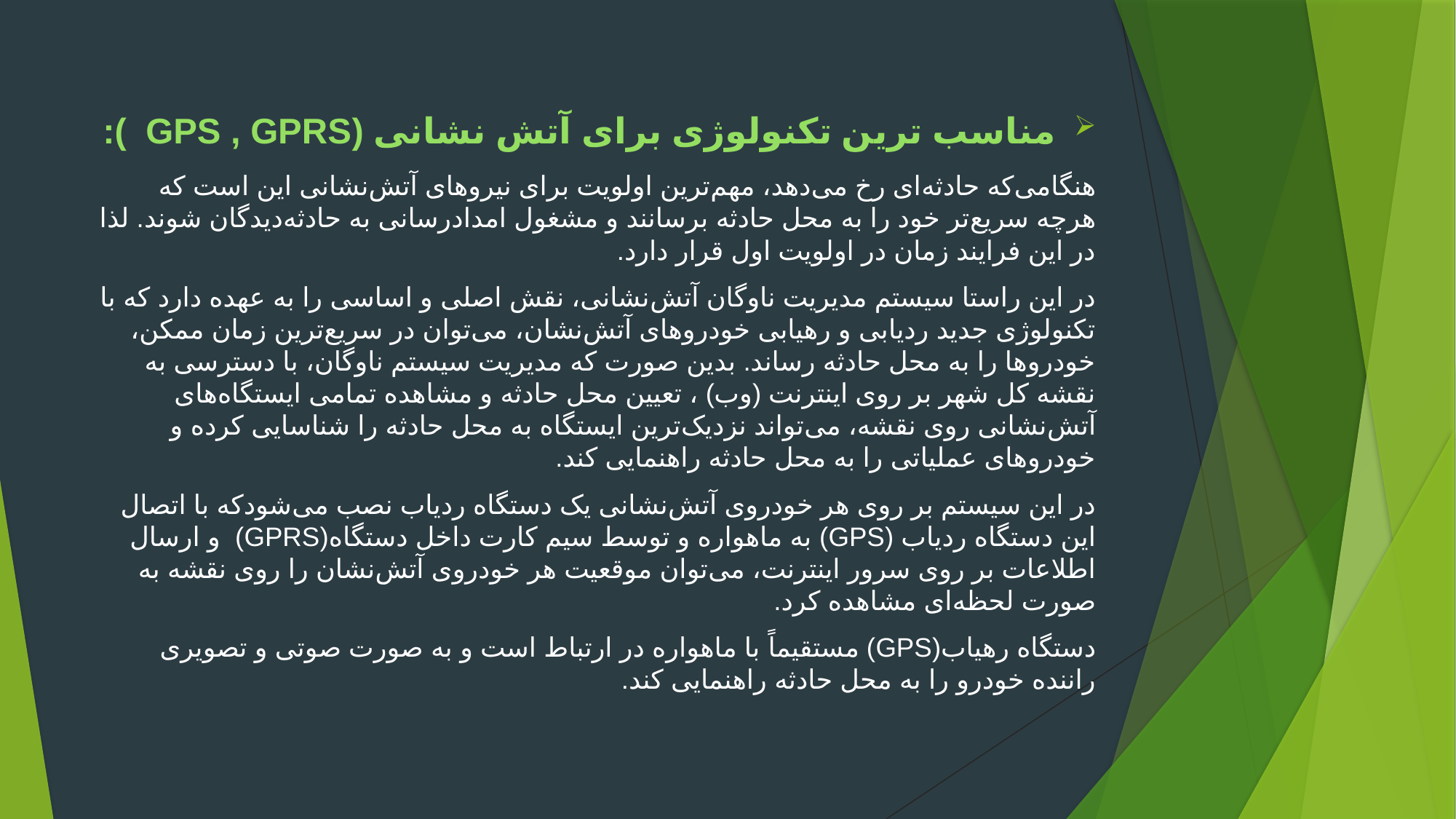

مناسب ترین تکنولوژی برای آتش نشانی (GPS , GPRS  ):
	هنگامی‌که حادثه‌ای رخ می‌دهد، مهم‌ترین اولویت برای نیروهای آتش‌نشانی این است که هرچه سریع‌تر خود را به محل حادثه برسانند و مشغول امداد‌رسانی به حادثه‌دیدگان شوند. لذا در این فرایند زمان در اولویت اول قرار دارد.
در این راستا سیستم مدیریت ناوگان آتش‌نشانی، نقش اصلی و اساسی را به عهده دارد که با تکنولوژی جدید ردیابی و رهیابی خودروهای آتش‌نشان، می‌توان در سریع‌ترین زمان ممکن، خودروها را به محل حادثه رساند. بدین صورت که مدیریت سیستم ناوگان، با دسترسی به نقشه کل شهر بر روی اینترنت (وب) ، تعیین محل حادثه و مشاهده تمامی ایستگاه‌های آتش‌نشانی روی نقشه، می‌تواند نزدیک‌ترین ایستگاه به محل حادثه را شناسایی کرده و خودروهای عملیاتی را به محل حادثه راهنمایی کند.
در این سیستم بر روی هر خودروی آتش‌نشانی یک دستگاه ردیاب نصب می‌شودکه با اتصال این دستگاه ردیاب (GPS) به ماهواره و توسط سیم کارت داخل دستگاه‌(GPRS)  و ارسال اطلاعات بر روی سرور اینترنت، می‌توان موقعیت هر خودروی آتش‌نشان را روی نقشه به صورت لحظه‌ای مشاهده کرد.
دستگاه رهیاب(GPS) مستقیماً با ماهواره در ارتباط است و به صورت صوتی و تصویری راننده خودرو را به محل حادثه راهنمایی کند.